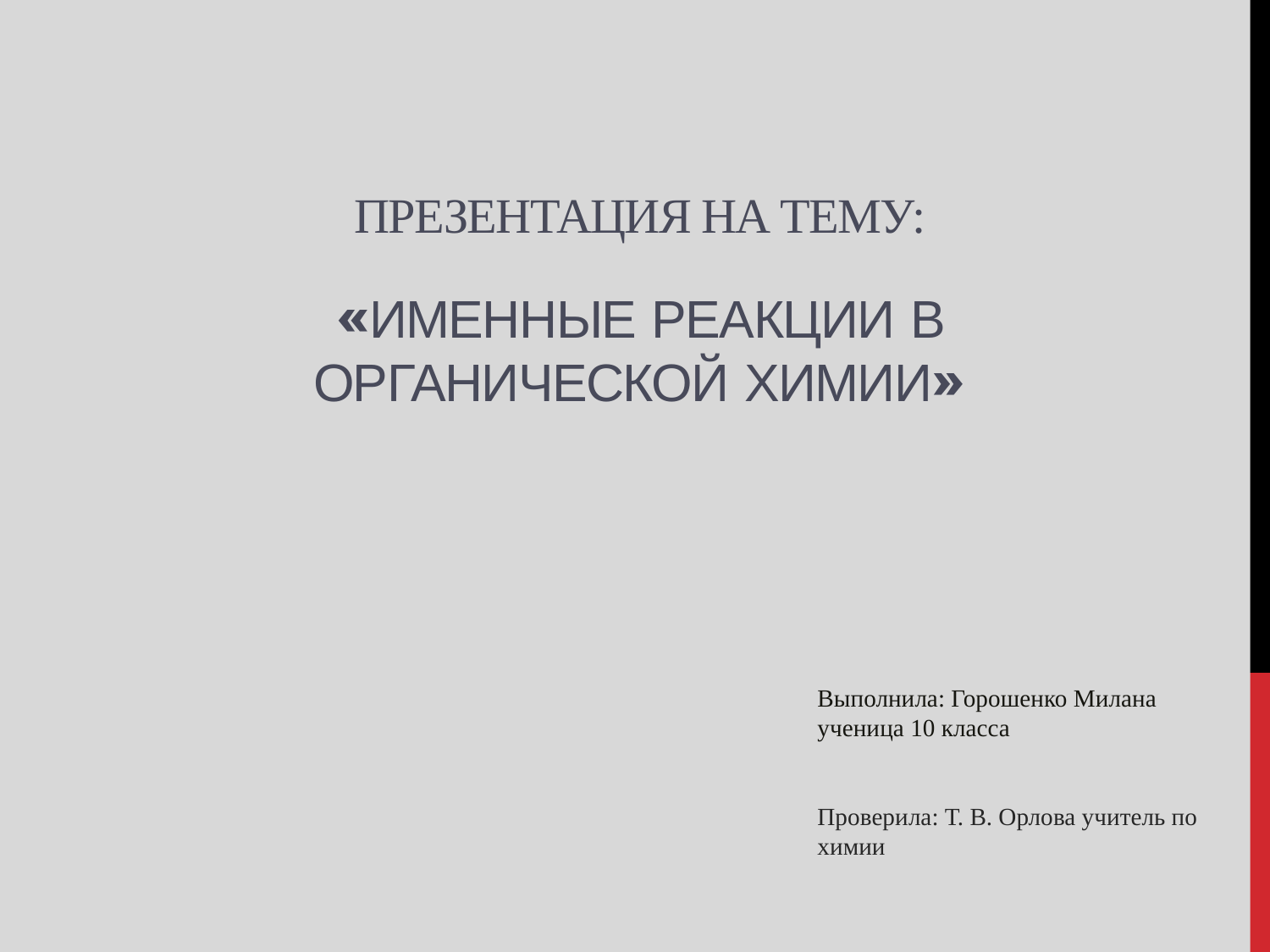

# Презентация на тему: «Именные реакции в органической химии»
Выполнила: Горошенко Милана ученица 10 класса

Проверила: Т. В. Орлова учитель по химии